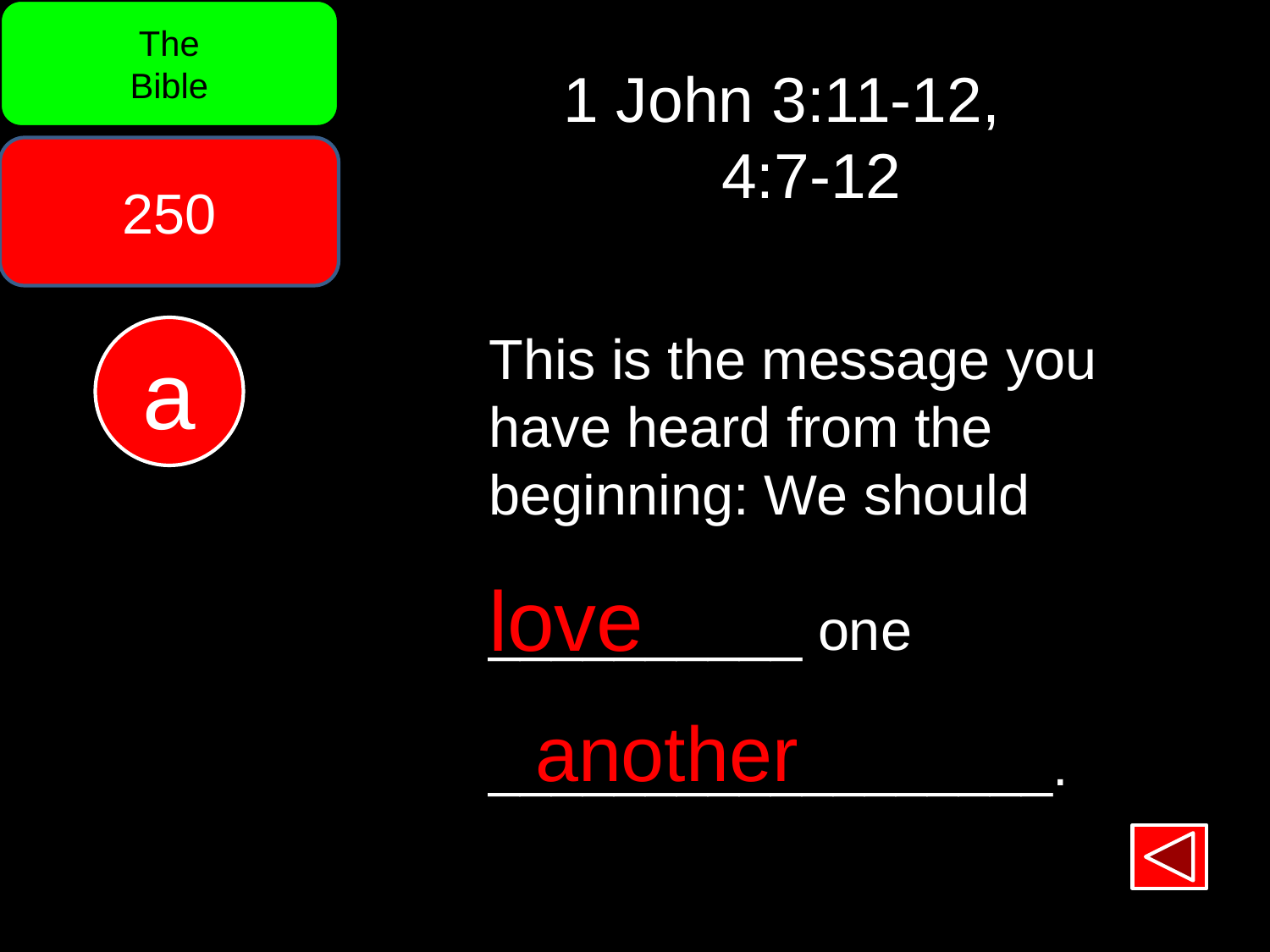

The
Bible
1 John 3:11-12,
         4:7-12
250
a
This is the message you
have heard from the
beginning: We should

__________ one

__________________.
love
another